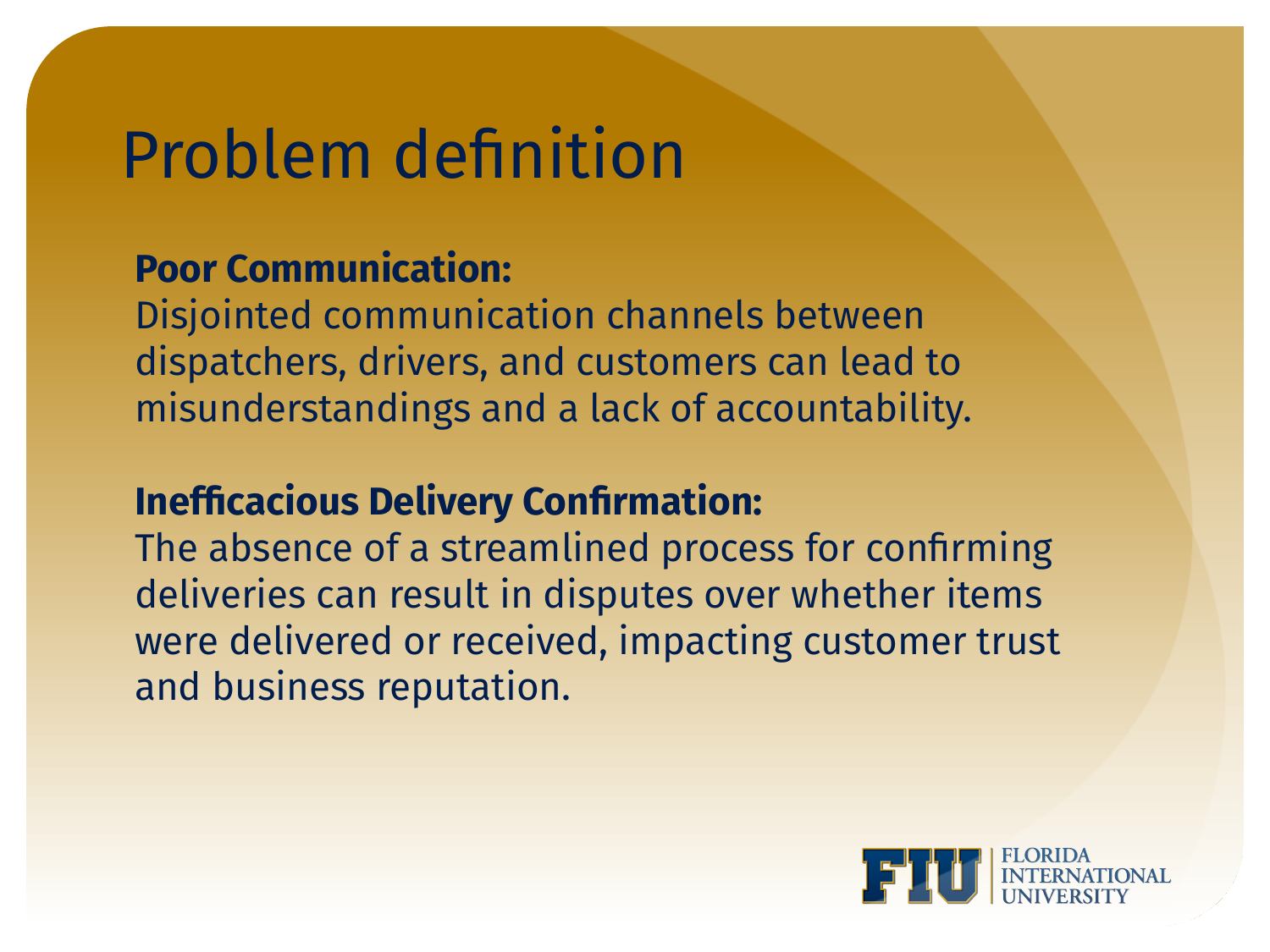

# Problem definition
Poor Communication:
Disjointed communication channels between dispatchers, drivers, and customers can lead to misunderstandings and a lack of accountability.

Inefficacious Delivery Confirmation:
The absence of a streamlined process for confirming deliveries can result in disputes over whether items were delivered or received, impacting customer trust and business reputation.